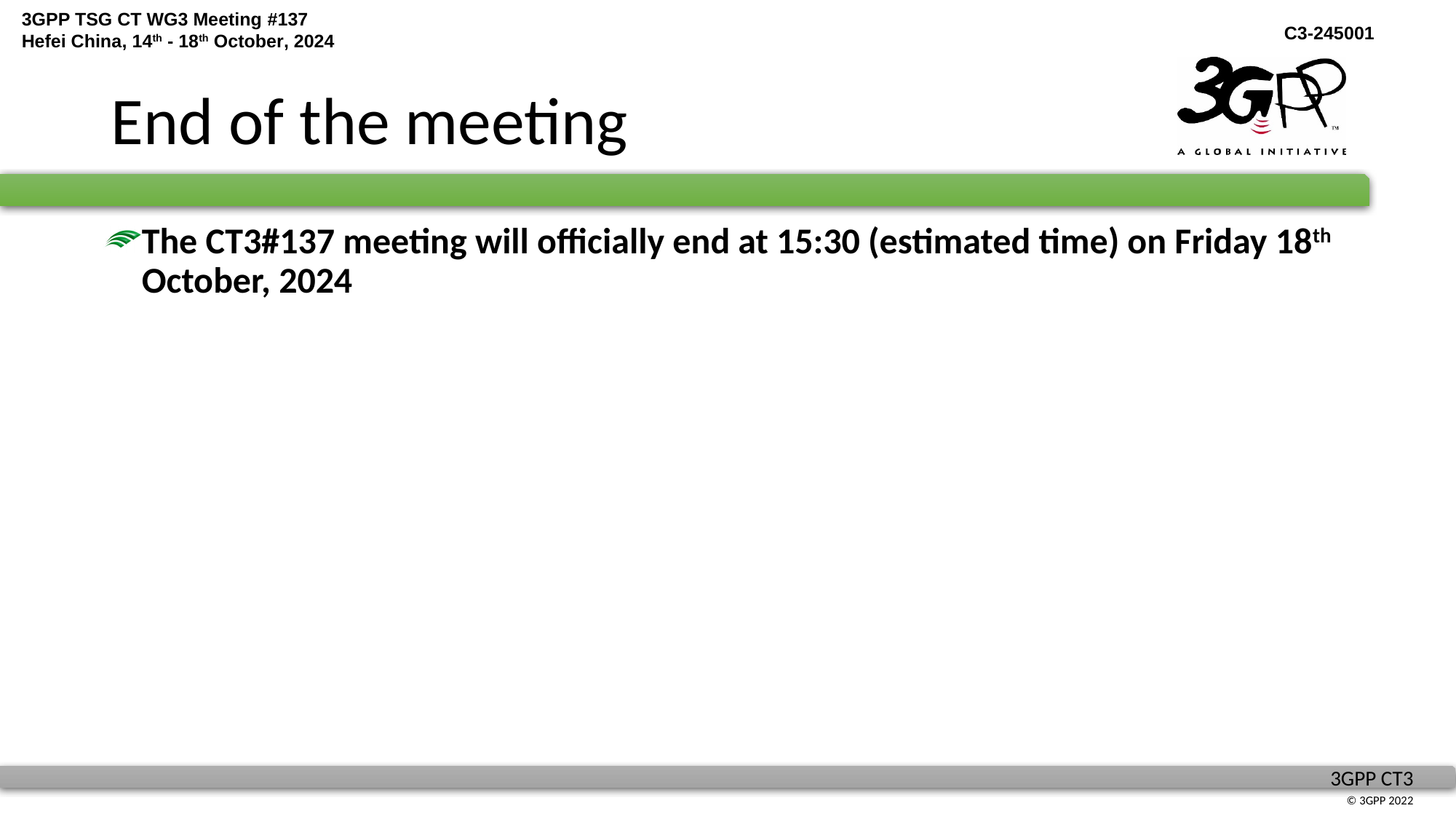

# End of the meeting
The CT3#137 meeting will officially end at 15:30 (estimated time) on Friday 18th October, 2024